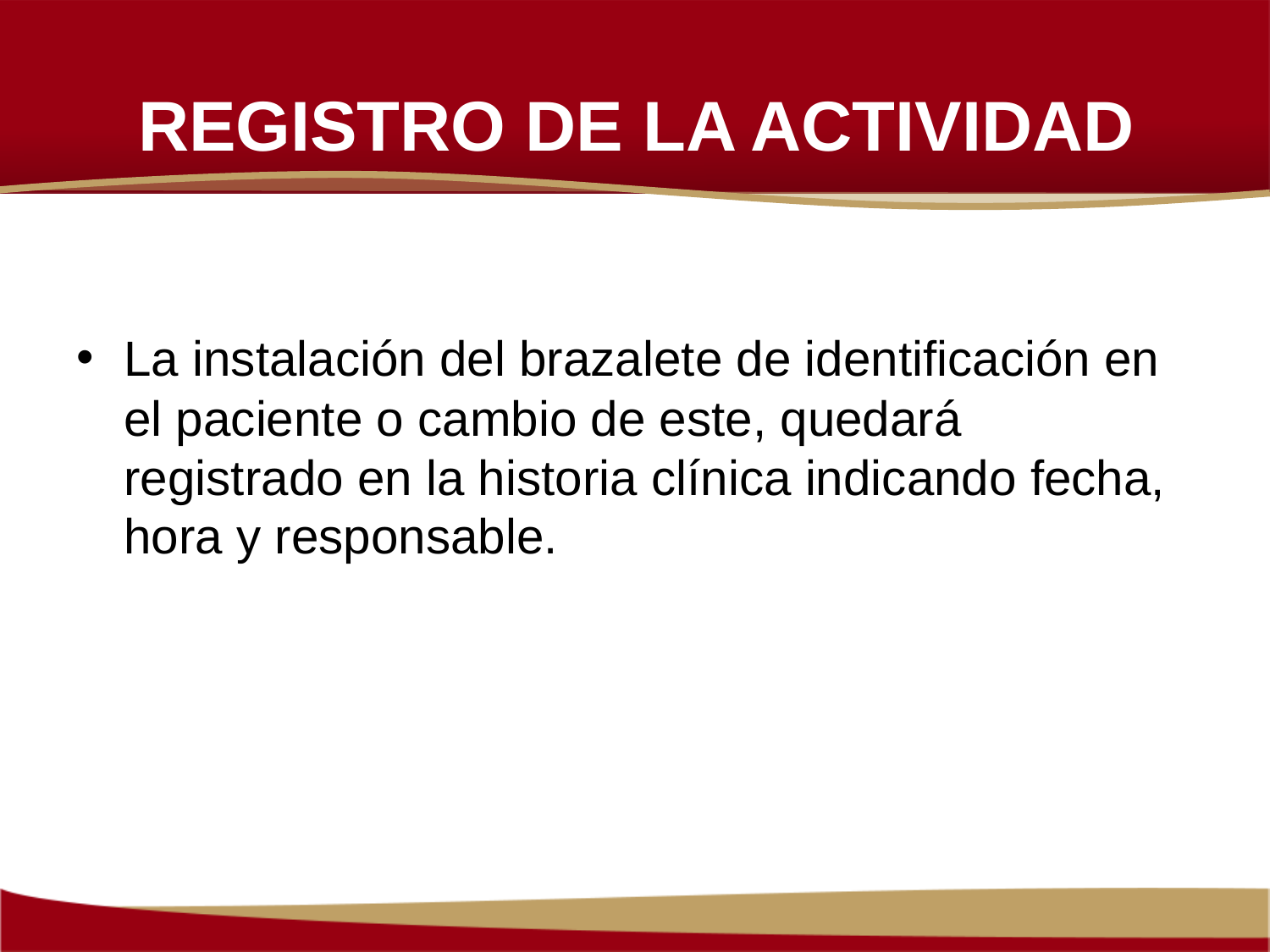

# REGISTRO DE LA ACTIVIDAD

La instalación del brazalete de identificación en el paciente o cambio de este, quedará registrado en la historia clínica indicando fecha, hora y responsable.